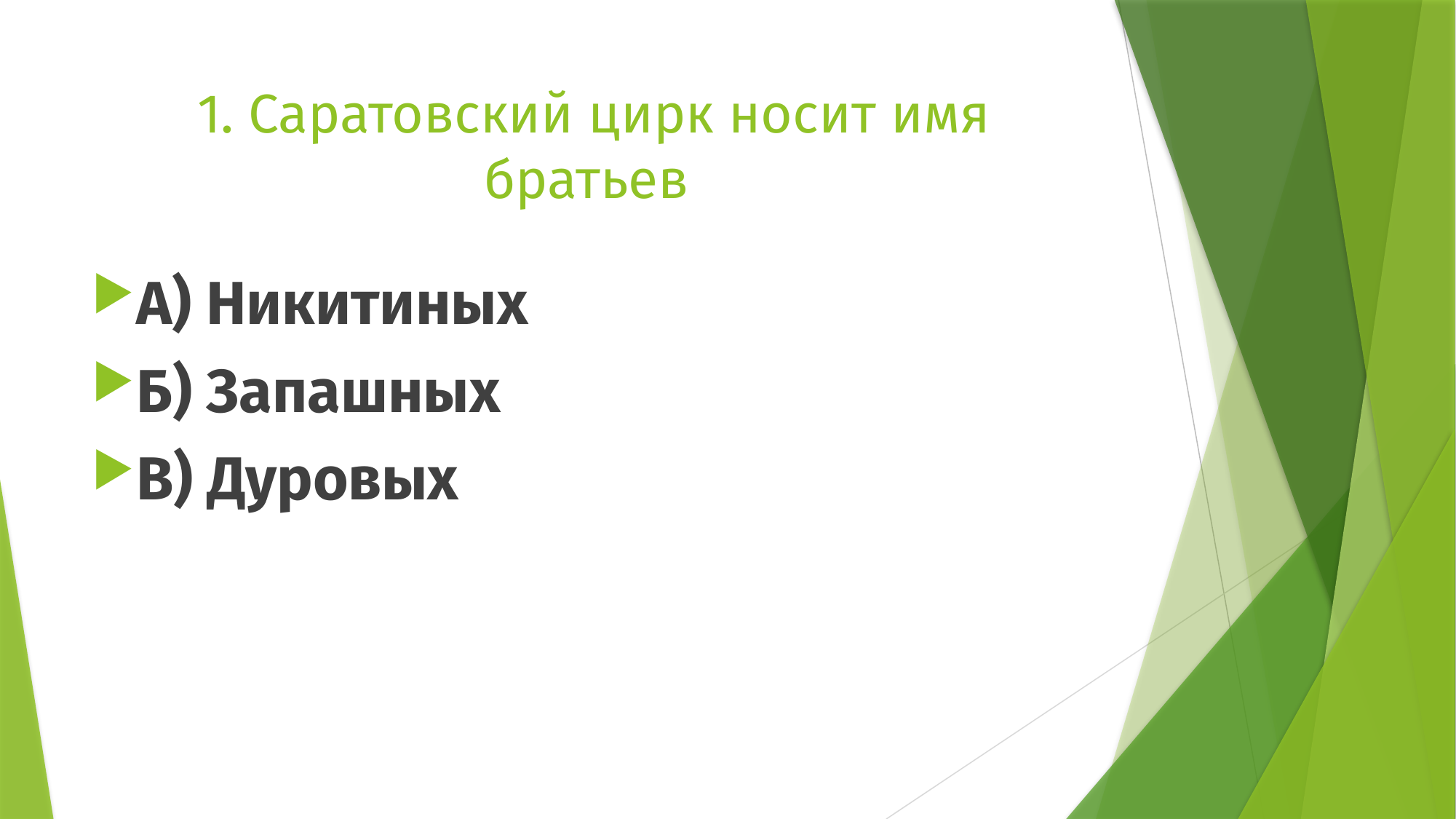

# 1. Саратовский цирк носит имя братьев
А) Никитиных
Б) Запашных
В) Дуровых